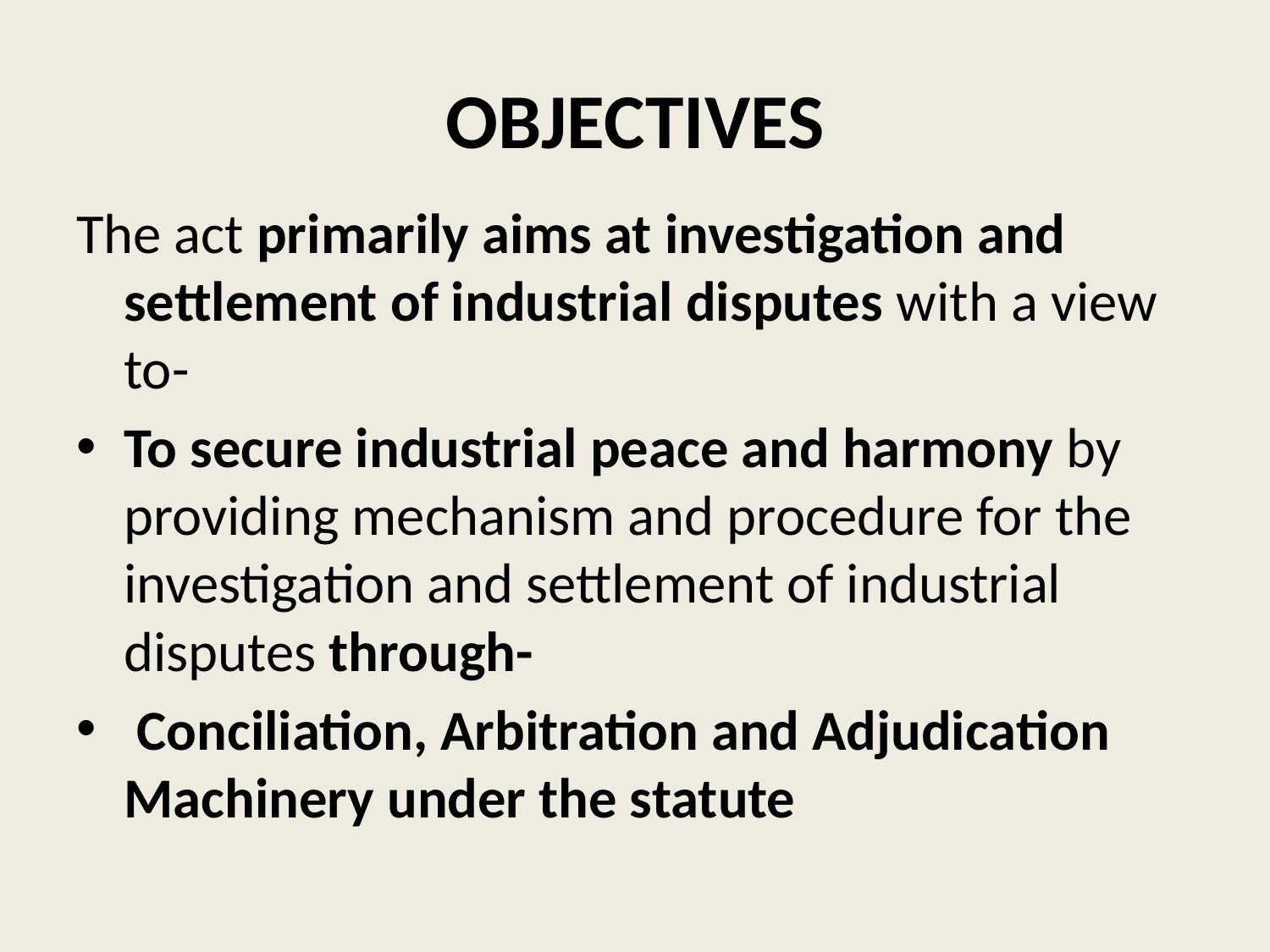

# OBJECTIVES
The act primarily aims at investigation and settlement of industrial disputes with a view to-
To secure industrial peace and harmony by providing mechanism and procedure for the investigation and settlement of industrial disputes through-
 Conciliation, Arbitration and Adjudication Machinery under the statute